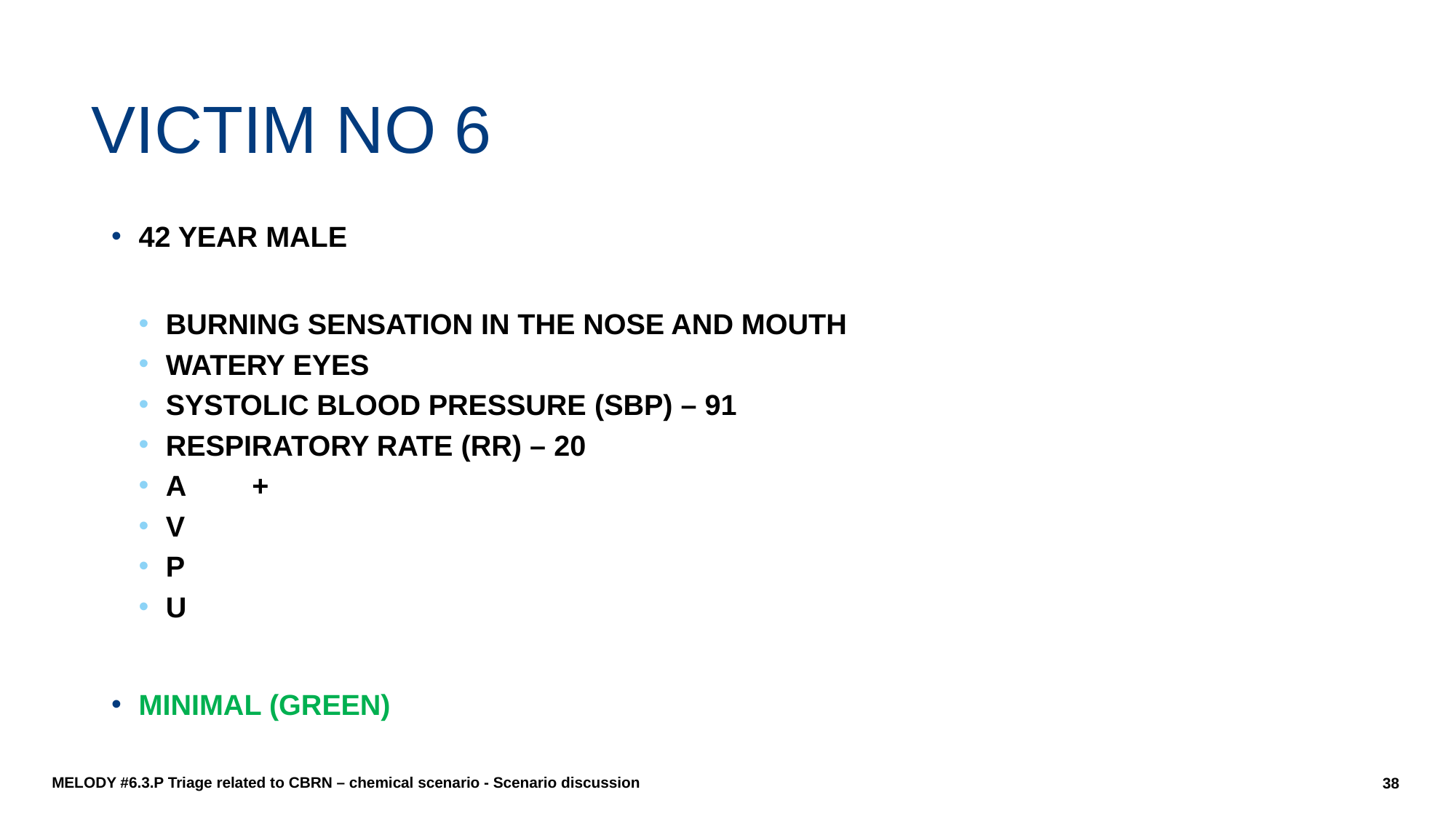

# VICTIM NO 6
42 YEAR MALE

BURNING SENSATION IN THE NOSE AND MOUTH
WATERY EYES
SYSTOLIC BLOOD PRESSURE (SBP) – 91
RESPIRATORY RATE (RR) – 20
A	+
V
P
U

MINIMAL (GREEN)

MELODY #6.3.P Triage related to CBRN – chemical scenario - Scenario discussion
38